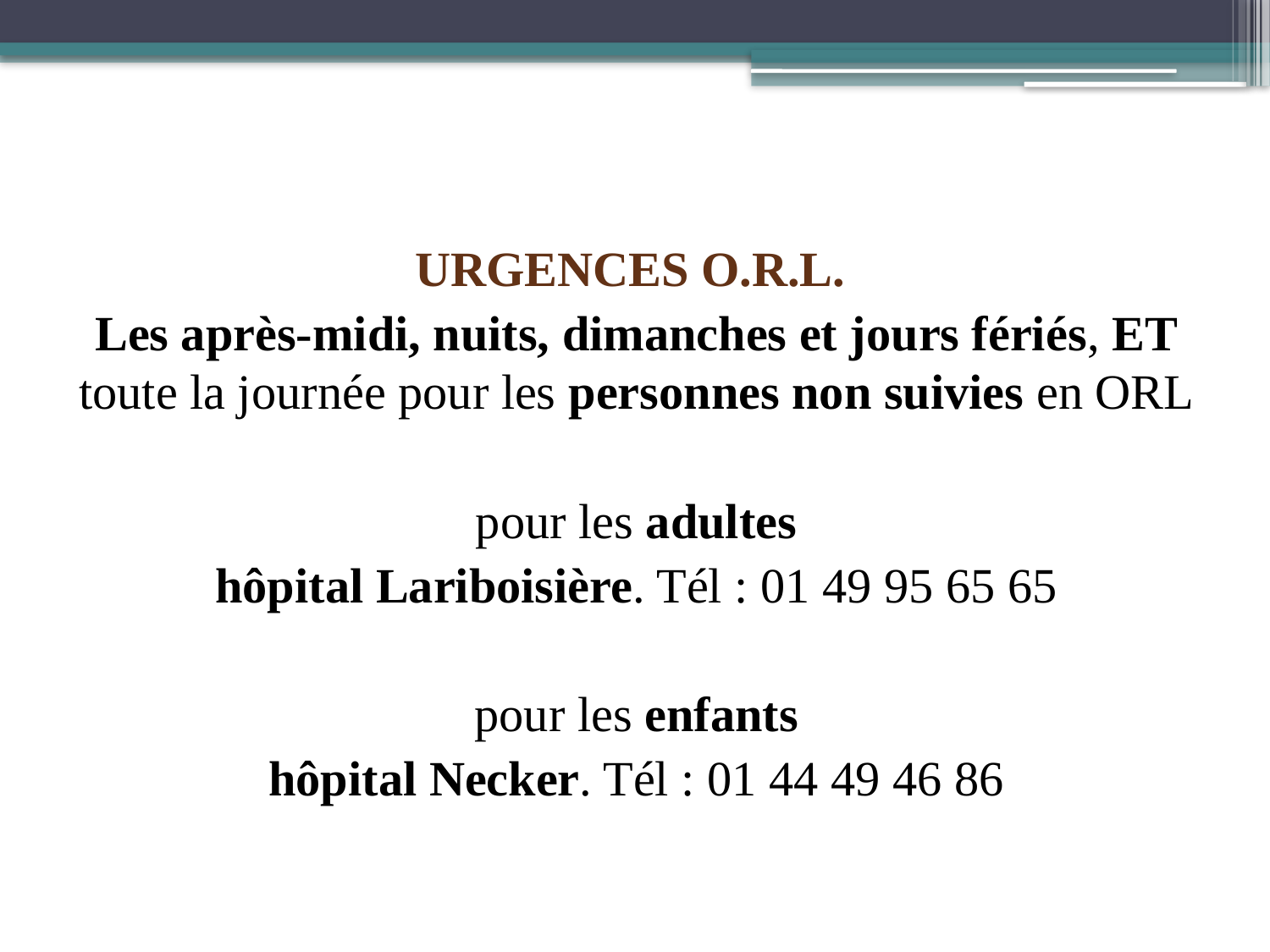

URGENCES O.R.L.
Les après-midi, nuits, dimanches et jours fériés, ET toute la journée pour les personnes non suivies en ORL

pour les adultes
hôpital Lariboisière. Tél : 01 49 95 65 65

pour les enfants
hôpital Necker. Tél : 01 44 49 46 86